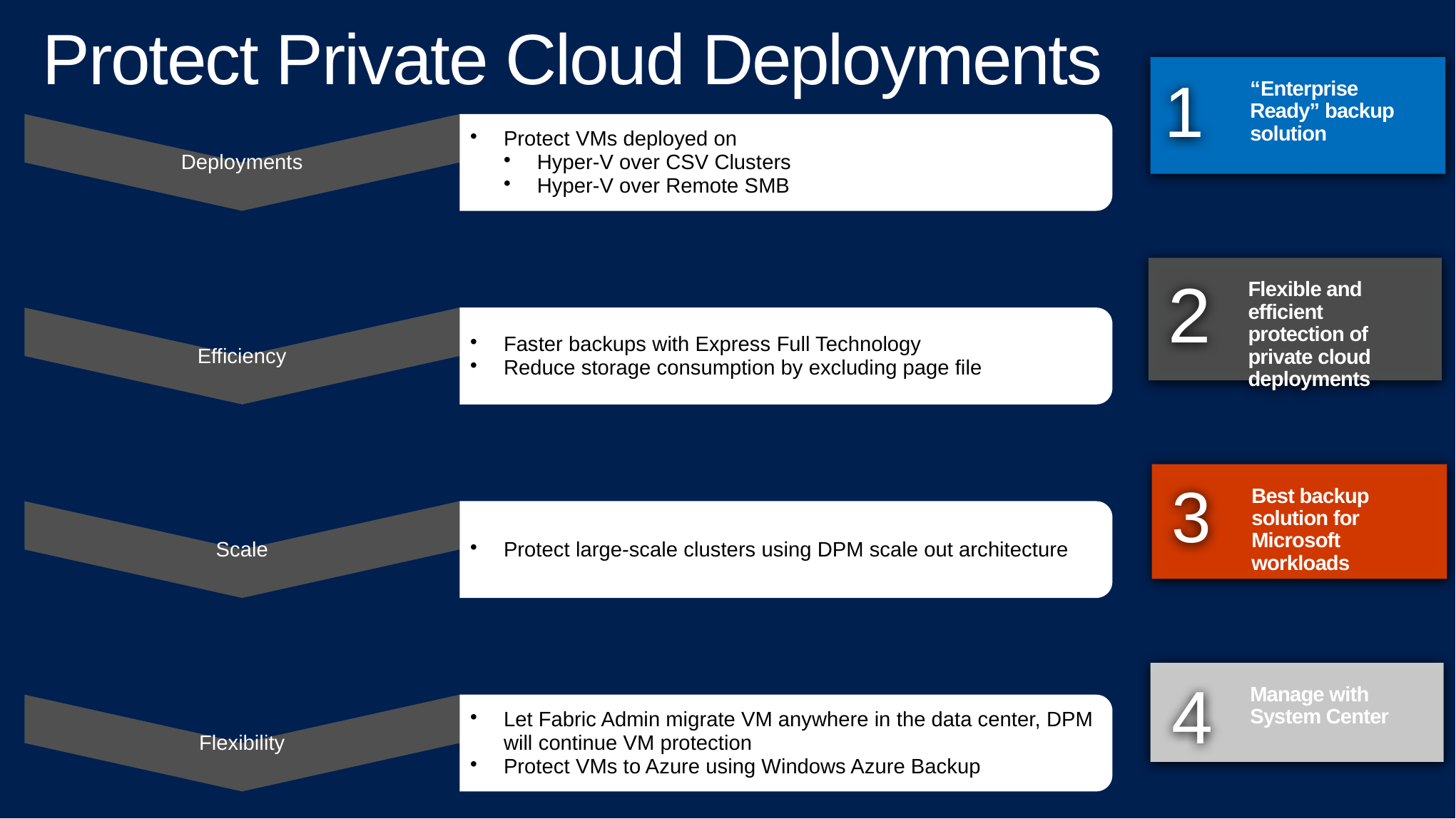

Protect Private Cloud Deployments
“Enterprise Ready” backup solution
1

Deployments
Protect VMs deployed on
Efficiency
Flexibility
Hyper-V over CSV Clusters
Hyper-V over Remote SMB
Faster backups with Express Full Technology
Protect VMs to Azure using Windows Azure Backup
Scale
Protect large-scale clusters using DPM scale out architecture
Let Fabric Admin migrate VM anywhere in the data center, DPM will continue VM protection
Reduce storage consumption by excluding page file
Flexible and efficient protection of private cloud deployments
2
Best backup solution for Microsoft workloads
3
4
Manage with System Center